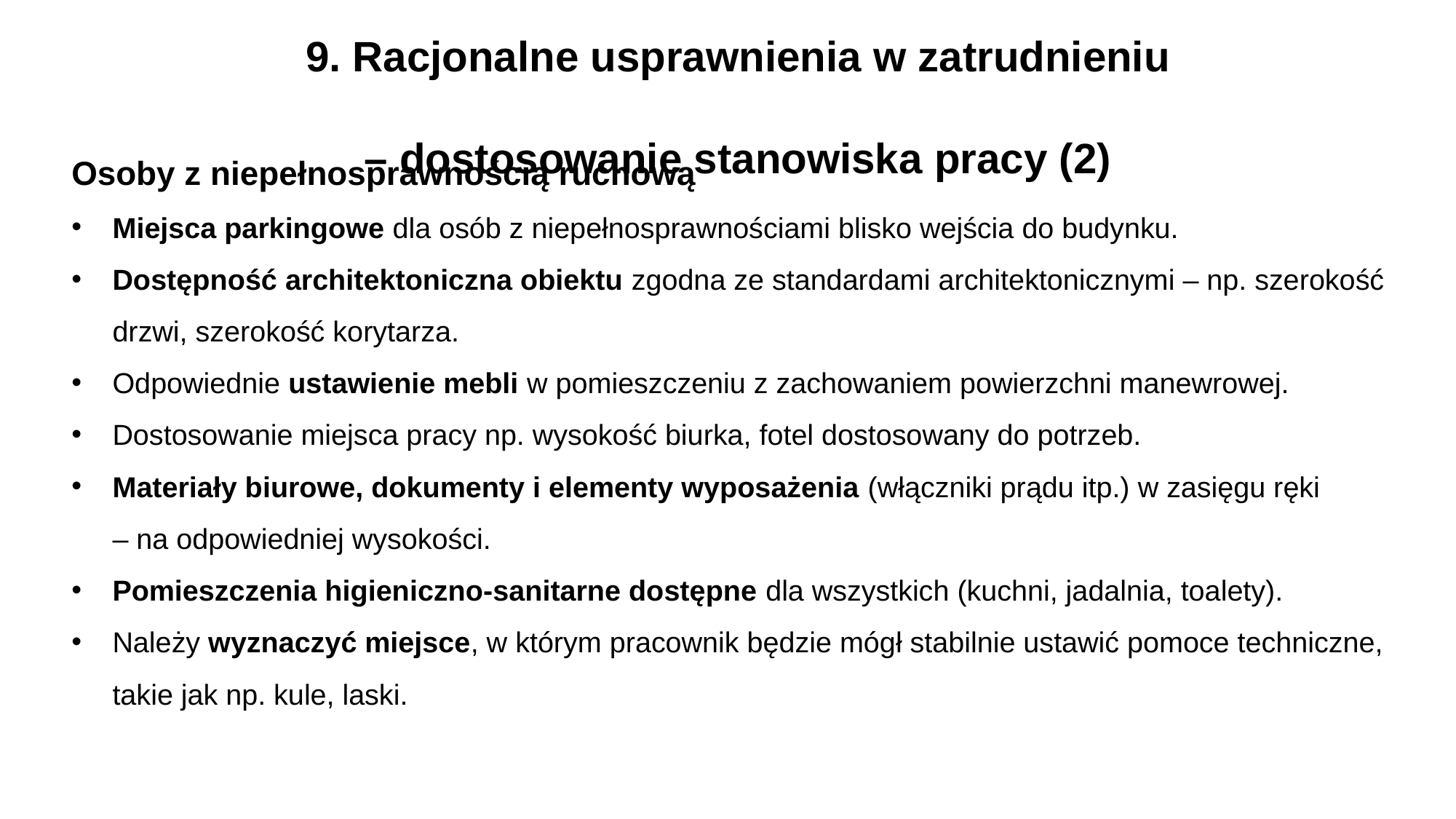

9. Racjonalne usprawnienia w zatrudnieniu
– dostosowanie stanowiska pracy (2)
Osoby z niepełnosprawnością ruchową
Miejsca parkingowe dla osób z niepełnosprawnościami blisko wejścia do budynku.
Dostępność architektoniczna obiektu zgodna ze standardami architektonicznymi – np. szerokość drzwi, szerokość korytarza.
Odpowiednie ustawienie mebli w pomieszczeniu z zachowaniem powierzchni manewrowej.
Dostosowanie miejsca pracy np. wysokość biurka, fotel dostosowany do potrzeb.
Materiały biurowe, dokumenty i elementy wyposażenia (włączniki prądu itp.) w zasięgu ręki
– na odpowiedniej wysokości.
Pomieszczenia higieniczno-sanitarne dostępne dla wszystkich (kuchni, jadalnia, toalety).
Należy wyznaczyć miejsce, w którym pracownik będzie mógł stabilnie ustawić pomoce techniczne, takie jak np. kule, laski.